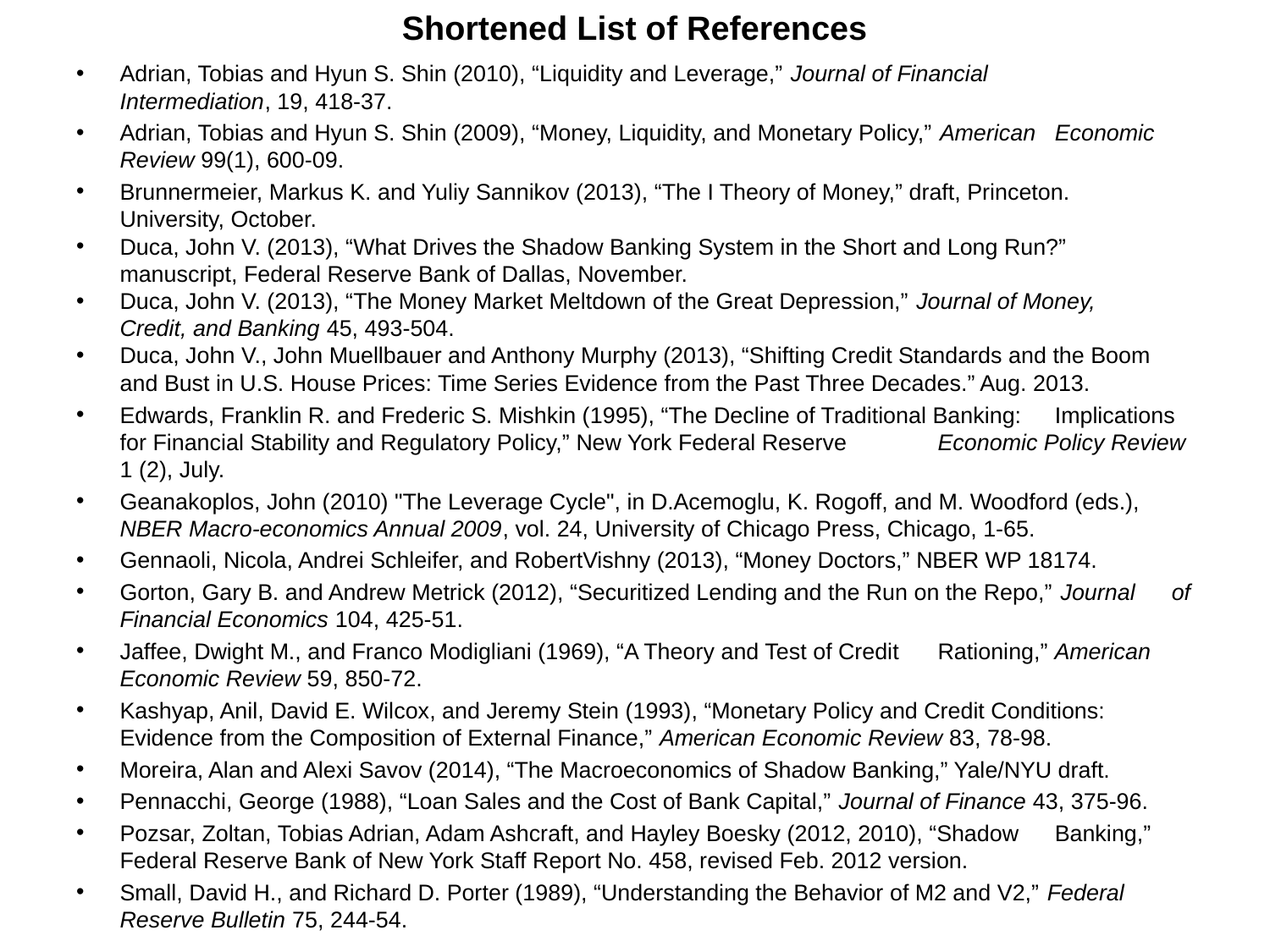

# Shortened List of References
Adrian, Tobias and Hyun S. Shin (2010), “Liquidity and Leverage,” Journal of Financial 	Intermediation, 19, 418-37.
Adrian, Tobias and Hyun S. Shin (2009), “Money, Liquidity, and Monetary Policy,” American 	Economic Review 99(1), 600-09.
Brunnermeier, Markus K. and Yuliy Sannikov (2013), “The I Theory of Money,” draft, Princeton. 	University, October.
Duca, John V. (2013), “What Drives the Shadow Banking System in the Short and Long Run?” 	manuscript, Federal Reserve Bank of Dallas, November.
Duca, John V. (2013), “The Money Market Meltdown of the Great Depression,” Journal of Money, 	Credit, and Banking 45, 493-504.
Duca, John V., John Muellbauer and Anthony Murphy (2013), “Shifting Credit Standards and the Boom 	and Bust in U.S. House Prices: Time Series Evidence from the Past Three Decades.” Aug. 2013.
Edwards, Franklin R. and Frederic S. Mishkin (1995), “The Decline of Traditional Banking: 	Implications for Financial Stability and Regulatory Policy,” New York Federal Reserve 	Economic Policy Review 1 (2), July.
Geanakoplos, John (2010) "The Leverage Cycle", in D.Acemoglu, K. Rogoff, and M. Woodford (eds.), 	NBER Macro-economics Annual 2009, vol. 24, University of Chicago Press, Chicago, 1-65.
Gennaoli, Nicola, Andrei Schleifer, and RobertVishny (2013), “Money Doctors,” NBER WP 18174.
Gorton, Gary B. and Andrew Metrick (2012), “Securitized Lending and the Run on the Repo,” Journal 	of Financial Economics 104, 425-51.
Jaffee, Dwight M., and Franco Modigliani (1969), “A Theory and Test of Credit 	Rationing,” American 	Economic Review 59, 850-72.
Kashyap, Anil, David E. Wilcox, and Jeremy Stein (1993), “Monetary Policy and Credit Conditions:	Evidence from the Composition of External Finance,” American Economic Review 83, 78-98.
Moreira, Alan and Alexi Savov (2014), “The Macroeconomics of Shadow Banking,” Yale/NYU draft.
Pennacchi, George (1988), “Loan Sales and the Cost of Bank Capital,” Journal of Finance 43, 375-96.
Pozsar, Zoltan, Tobias Adrian, Adam Ashcraft, and Hayley Boesky (2012, 2010), “Shadow 	Banking,” Federal Reserve Bank of New York Staff Report No. 458, revised Feb. 2012 version.
Small, David H., and Richard D. Porter (1989), “Understanding the Behavior of M2 and V2,” Federal 	Reserve Bulletin 75, 244-54.